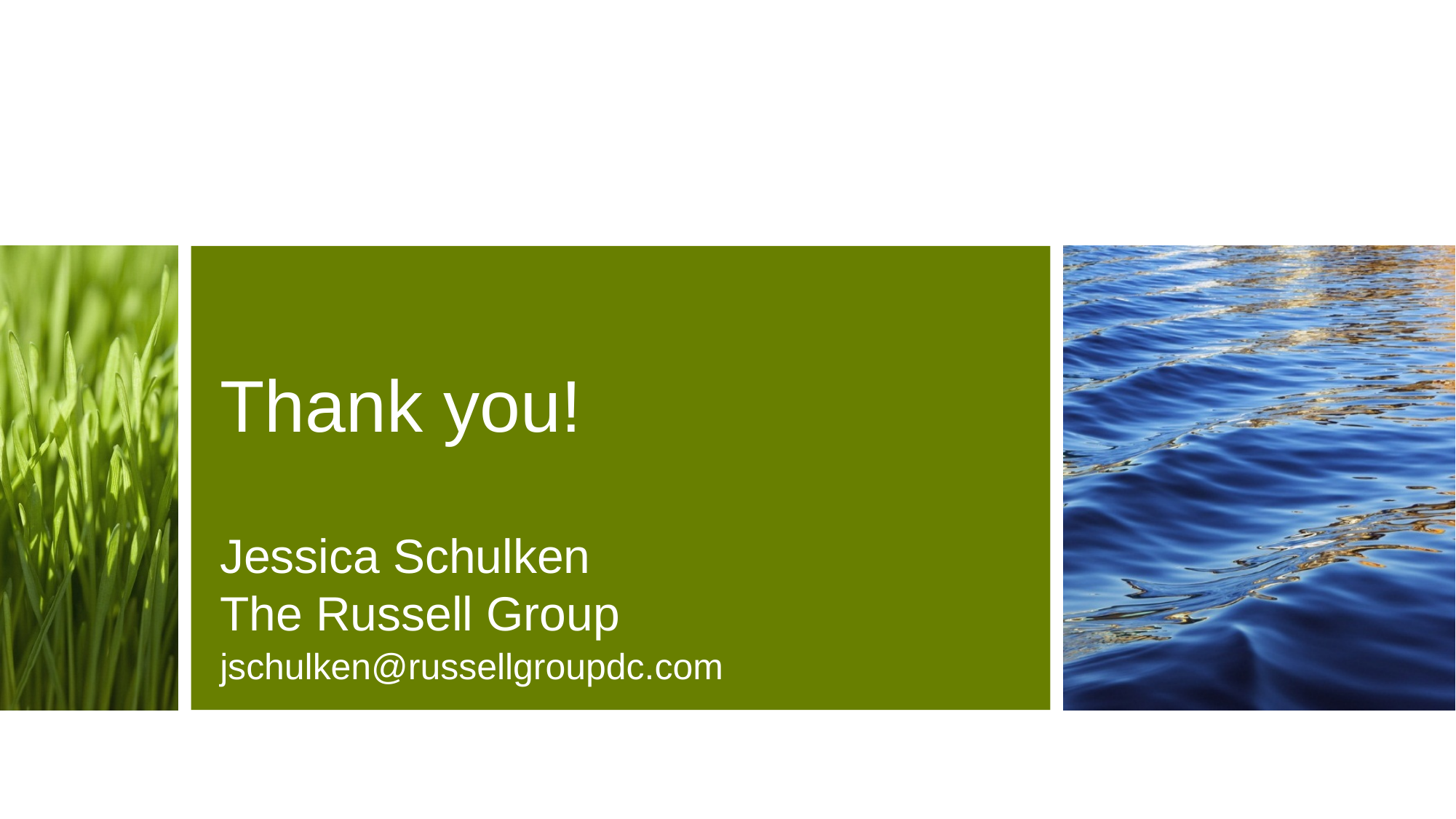

# Thank you! Jessica Schulken The Russell Group
jschulken@russellgroupdc.com